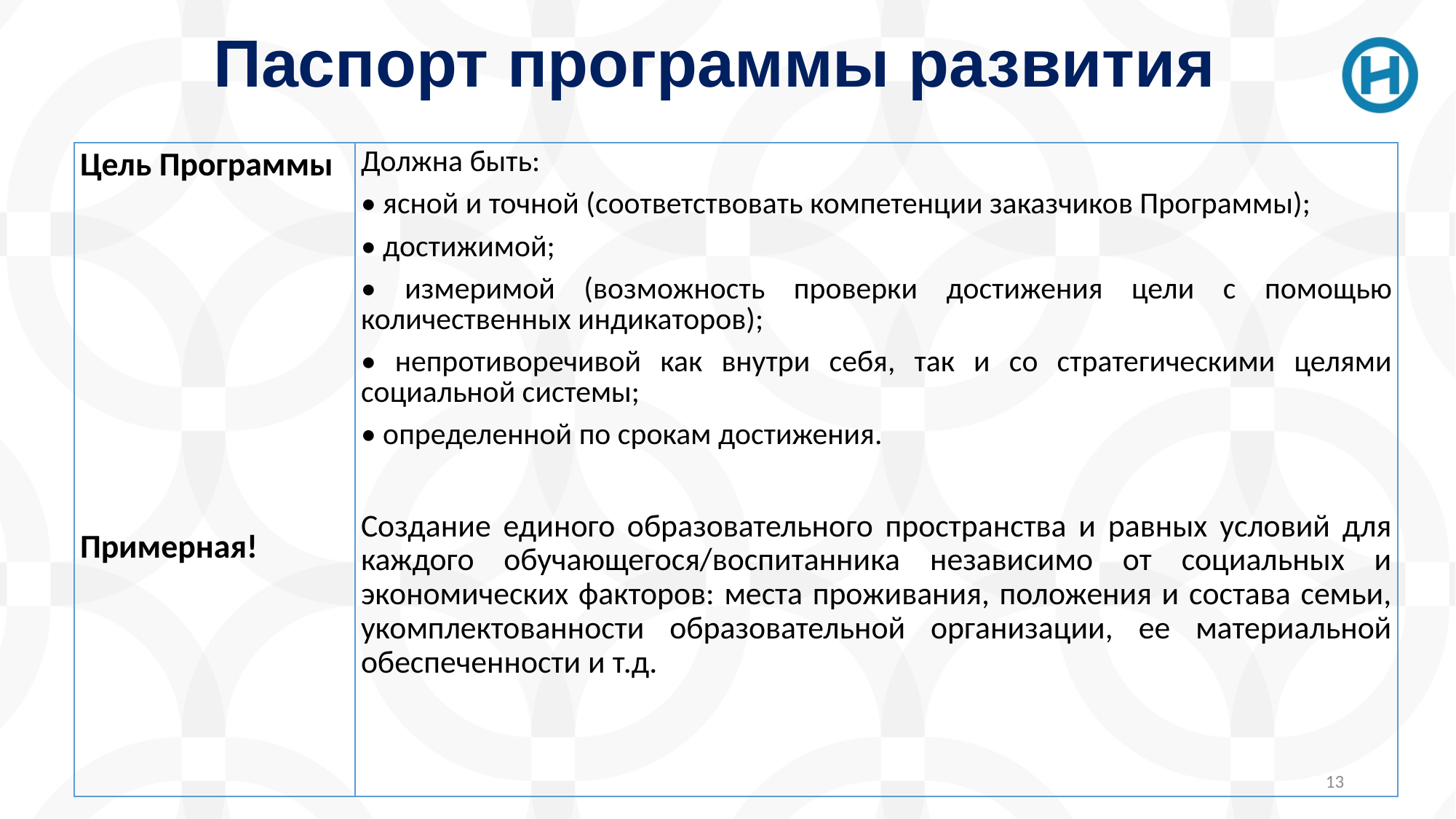

# Паспорт программы развития

| Цель Программы Примерная! | Должна быть: • ясной и точной (соответствовать компетенции заказчиков Программы); • достижимой; • измеримой (возможность проверки достижения цели с помощью количественных индикаторов); • непротиворечивой как внутри себя, так и со стратегическими целями социальной системы; • определенной по срокам достижения. Создание единого образовательного пространства и равных условий для каждого обучающегося/воспитанника независимо от социальных и экономических факторов: места проживания, положения и состава семьи, укомплектованности образовательной организации, ее материальной обеспеченности и т.д. |
| --- | --- |
13